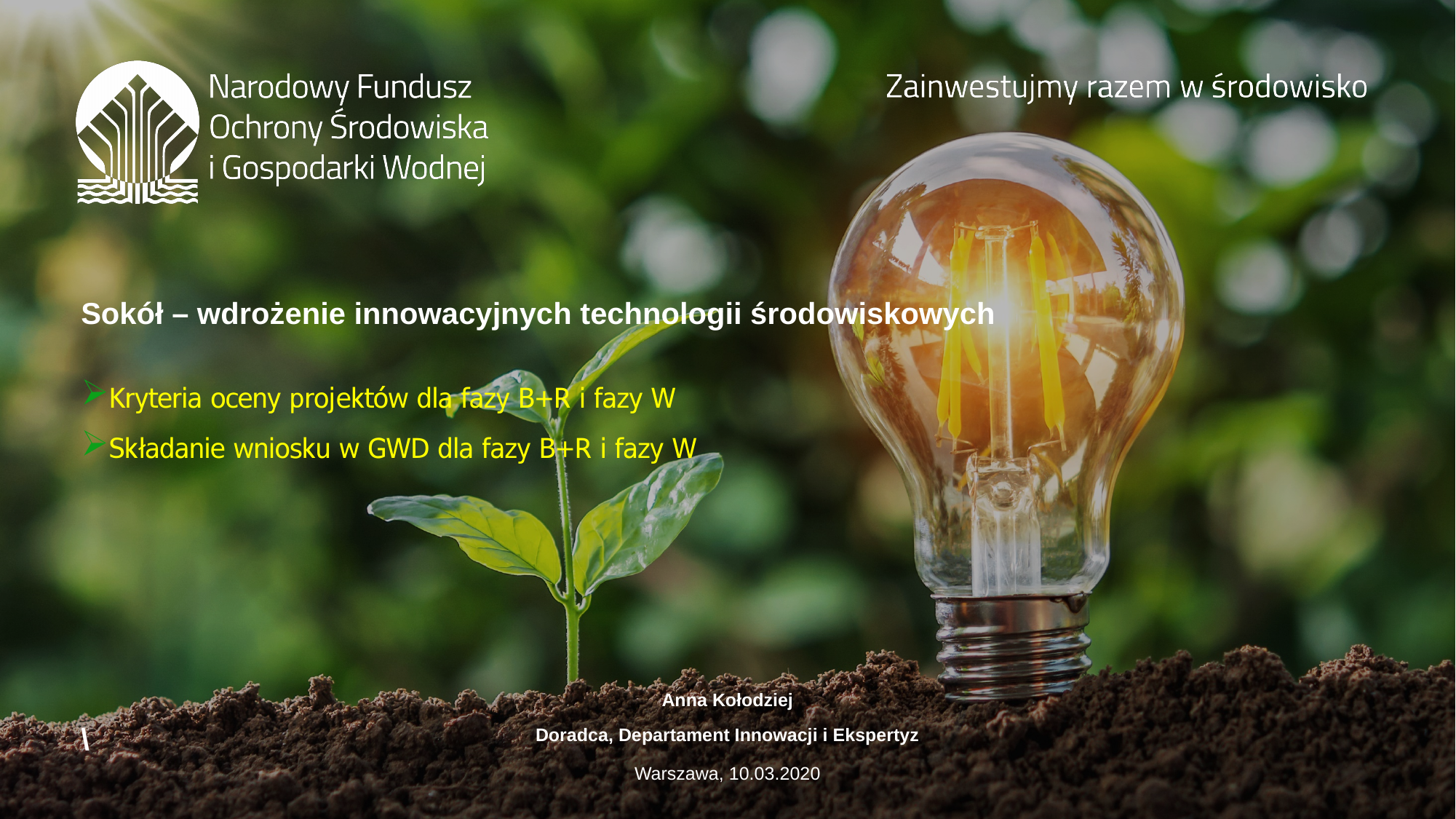

# Sokół – wdrożenie innowacyjnych technologii środowiskowych \
Kryteria oceny projektów dla fazy B+R i fazy W
Składanie wniosku w GWD dla fazy B+R i fazy W
Anna Kołodziej
Doradca, Departament Innowacji i Ekspertyz

Warszawa, 10.03.2020